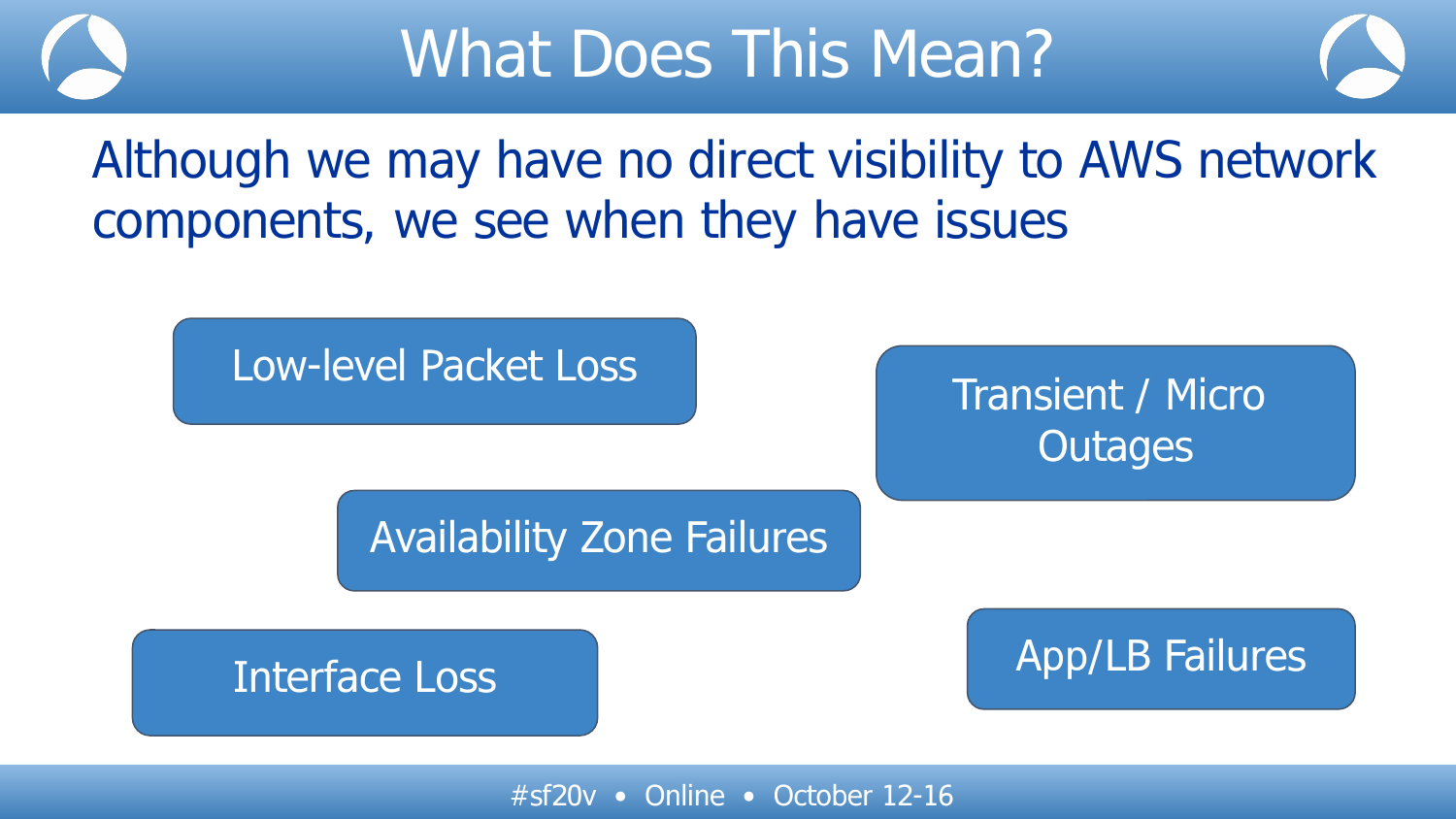

# What Does This Mean?
Although we may have no direct visibility to AWS network components, we see when they have issues

Low-level Packet Loss
Transient / Micro  Outages
Availability Zone Failures
App/LB Failures
Interface Loss